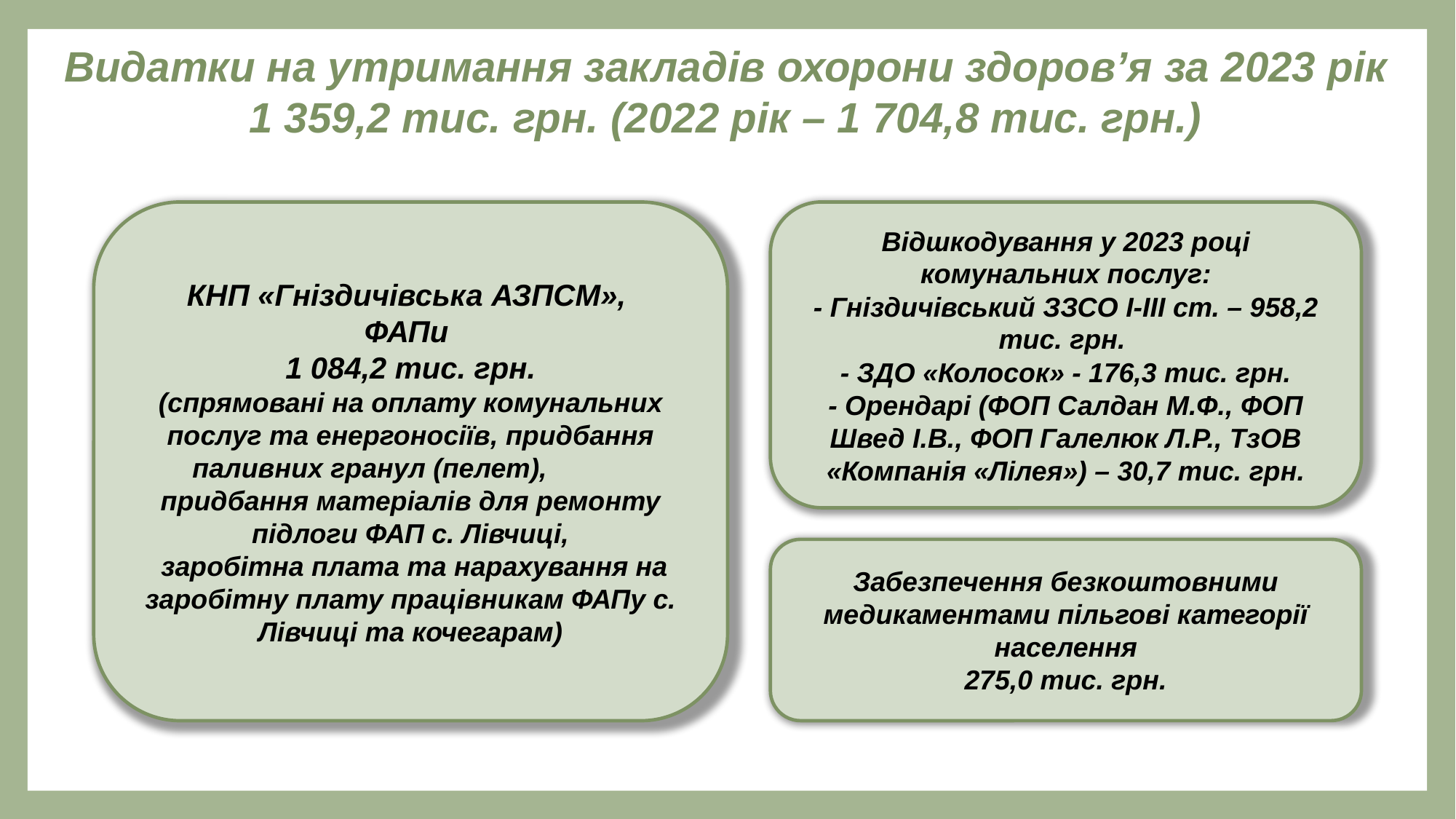

Видатки на утримання закладів охорони здоров’я за 2023 рік
1 359,2 тис. грн. (2022 рік – 1 704,8 тис. грн.)
КНП «Гніздичівська АЗПСМ»,
ФАПи
1 084,2 тис. грн.
(спрямовані на оплату комунальних послуг та енергоносіїв, придбання паливних гранул (пелет), 	придбання матеріалів для ремонту підлоги ФАП с. Лівчиці,
 заробітна плата та нарахування на заробітну плату працівникам ФАПу с. Лівчиці та кочегарам)
Відшкодування у 2023 році комунальних послуг:
- Гніздичівський ЗЗСО І-ІІІ ст. – 958,2 тис. грн.
- ЗДО «Колосок» - 176,3 тис. грн.
- Орендарі (ФОП Салдан М.Ф., ФОП Швед І.В., ФОП Галелюк Л.Р., ТзОВ «Компанія «Лілея») – 30,7 тис. грн.
Забезпечення безкоштовними медикаментами пільгові категорії населення
275,0 тис. грн.